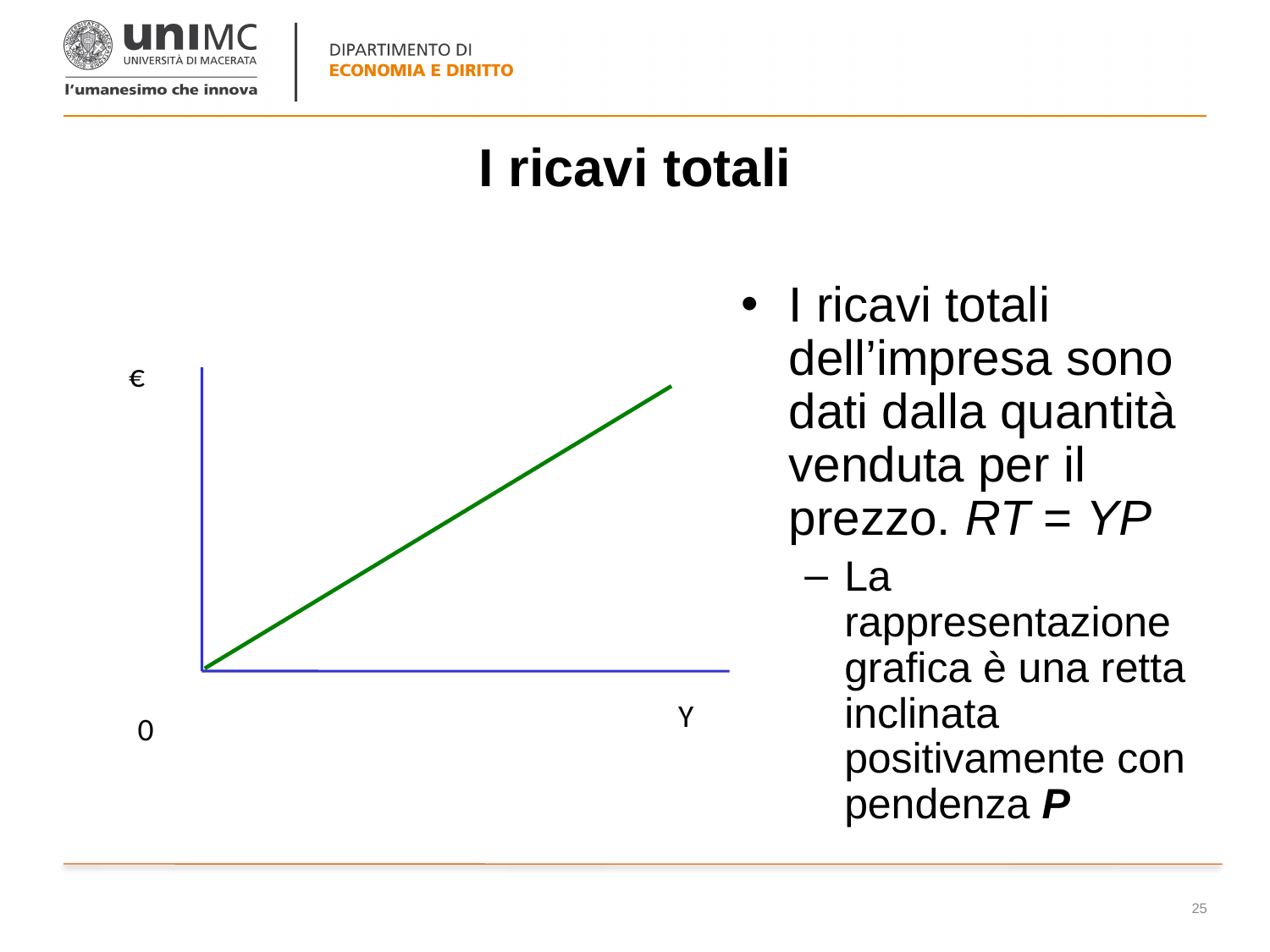

# I ricavi totali
I ricavi totali dell’impresa sono dati dalla quantità venduta per il prezzo. RT = YP
La rappresentazione grafica è una retta inclinata positivamente con pendenza P

€

Y
0
25